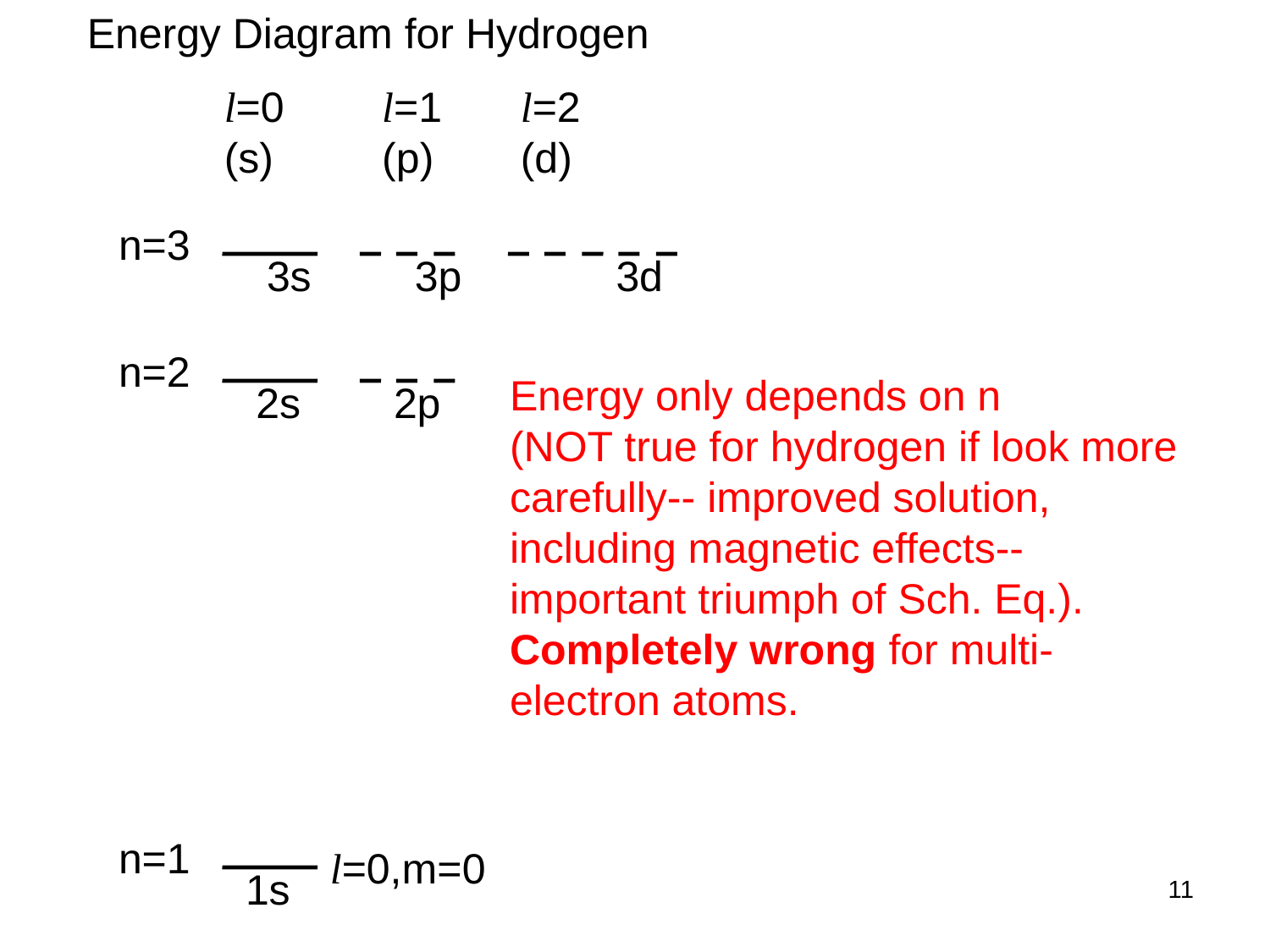

Energy Diagram for Hydrogen
l=0
(s)
l=1
(p)
l=2
(d)
n=3
3s
3p
3d

n=2
Energy only depends on n
(NOT true for hydrogen if look more carefully-- improved solution, including magnetic effects-- important triumph of Sch. Eq.).
Completely wrong for multi-electron atoms.
2s
2p

n=1
l=0,m=0
1s
11